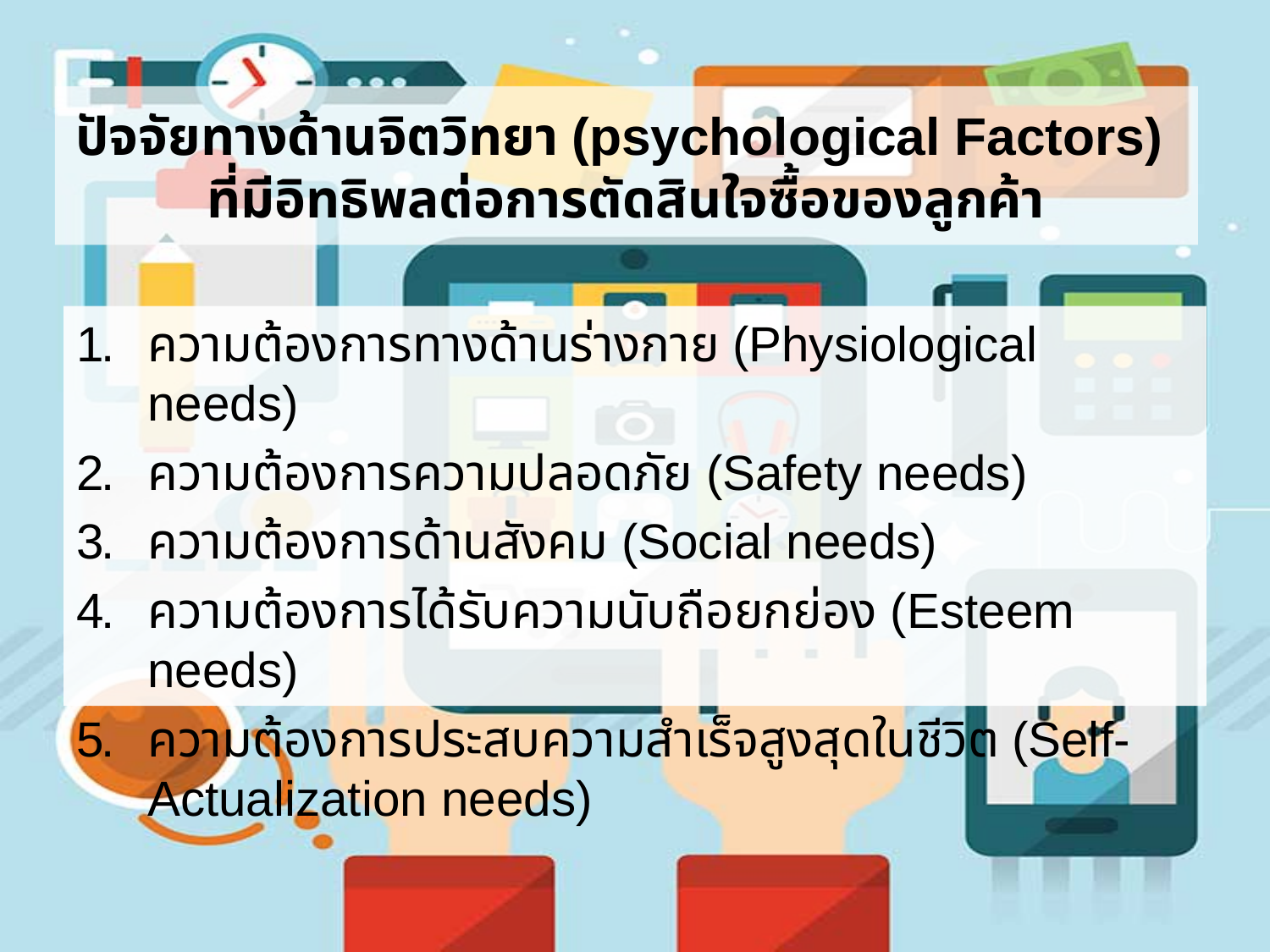

# ปัจจัยทางด้านจิตวิทยา (psychological Factors) ที่มีอิทธิพลต่อการตัดสินใจซื้อของลูกค้า
ความต้องการทางด้านร่างกาย (Physiological needs)
ความต้องการความปลอดภัย (Safety needs)
ความต้องการด้านสังคม (Social needs)
ความต้องการได้รับความนับถือยกย่อง (Esteem needs)
ความต้องการประสบความสำเร็จสูงสุดในชีวิต (Self-Actualization needs)